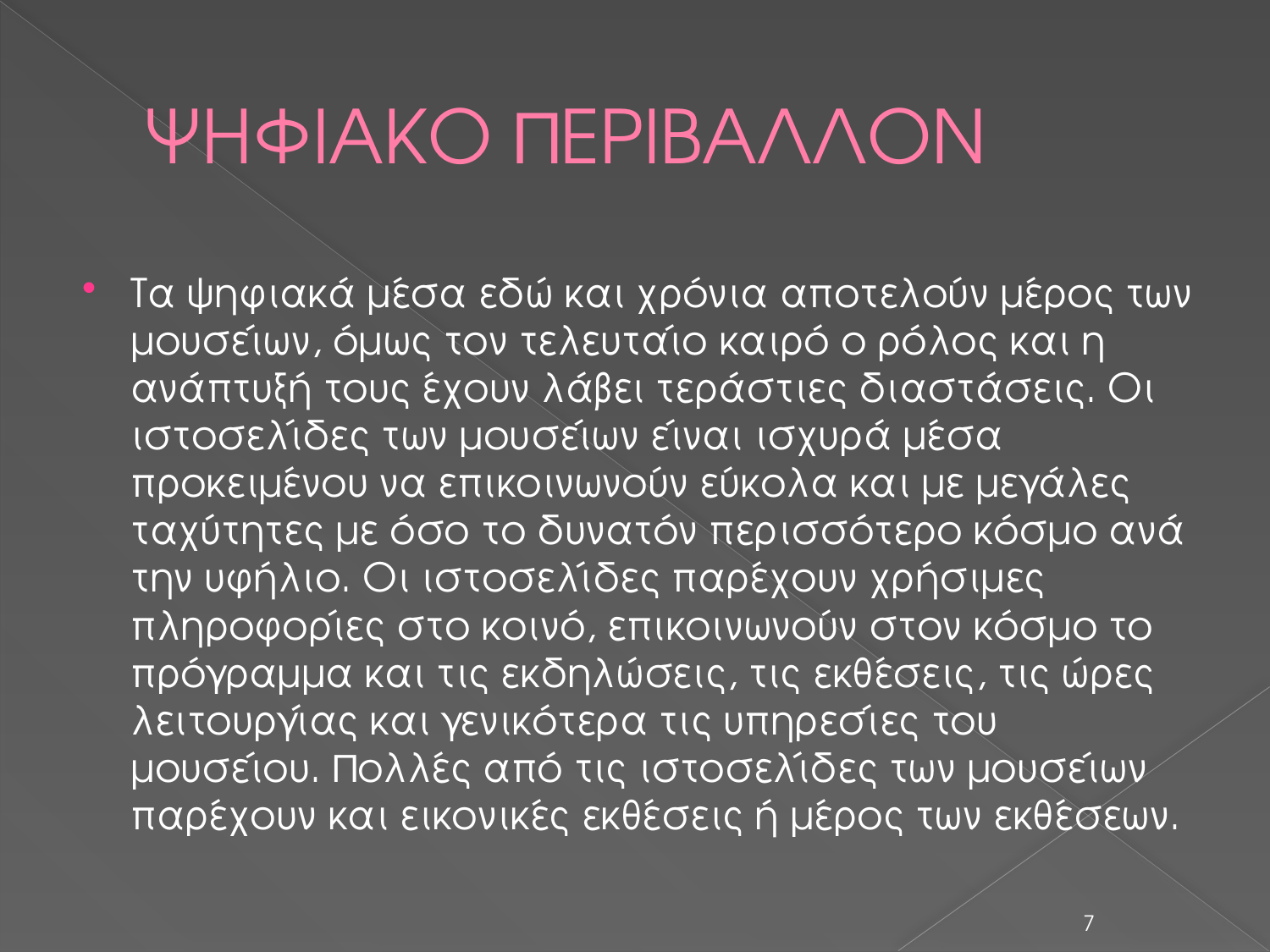

# ΨΗΦΙΑΚΟ ΠΕΡΙΒΑΛΛΟΝ
Τα ψηφιακά μέσα εδώ και χρόνια αποτελούν μέρος των μουσείων, όμως τον τελευταίο καιρό ο ρόλος και η ανάπτυξή τους έχουν λάβει τεράστιες διαστάσεις. Οι ιστοσελίδες των μουσείων είναι ισχυρά μέσα προκειμένου να επικοινωνούν εύκολα και με μεγάλες ταχύτητες με όσο το δυνατόν περισσότερο κόσμο ανά την υφήλιο. Οι ιστοσελίδες παρέχουν χρήσιμες πληροφορίες στο κοινό, επικοινωνούν στον κόσμο το πρόγραμμα και τις εκδηλώσεις, τις εκθέσεις, τις ώρες λειτουργίας και γενικότερα τις υπηρεσίες του μουσείου. Πολλές από τις ιστοσελίδες των μουσείων παρέχουν και εικονικές εκθέσεις ή μέρος των εκθέσεων.
7